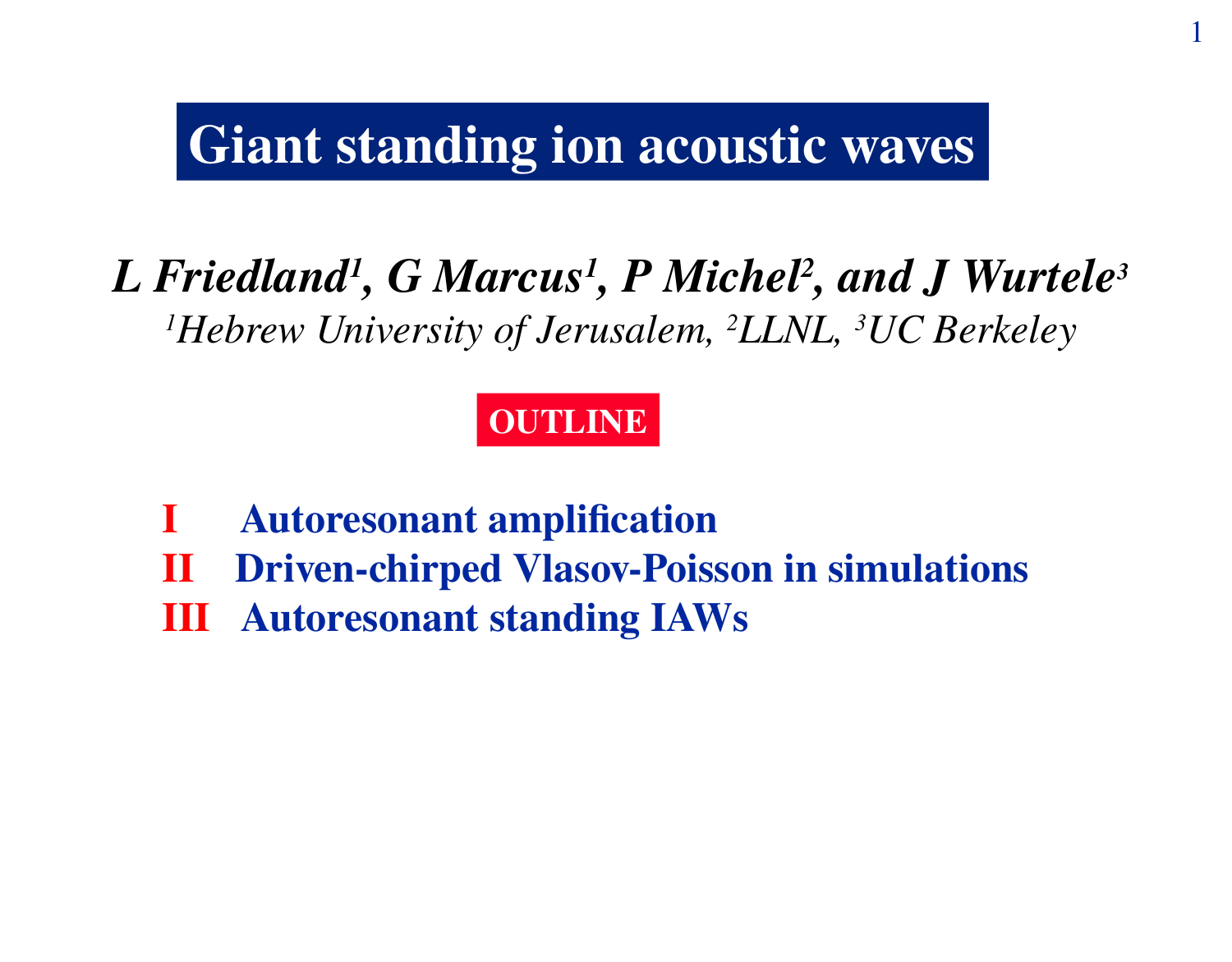

1

Giant standing ion acoustic waves
L Friedland1, G Marcus1, P Michel2, and J Wurtele3
1Hebrew University of Jerusalem, 2LLNL, 3UC Berkeley

OUTLINE
I      Autoresonant amplification
II    Driven-chirped Vlasov-Poisson in simulations
III   Autoresonant standing IAWs